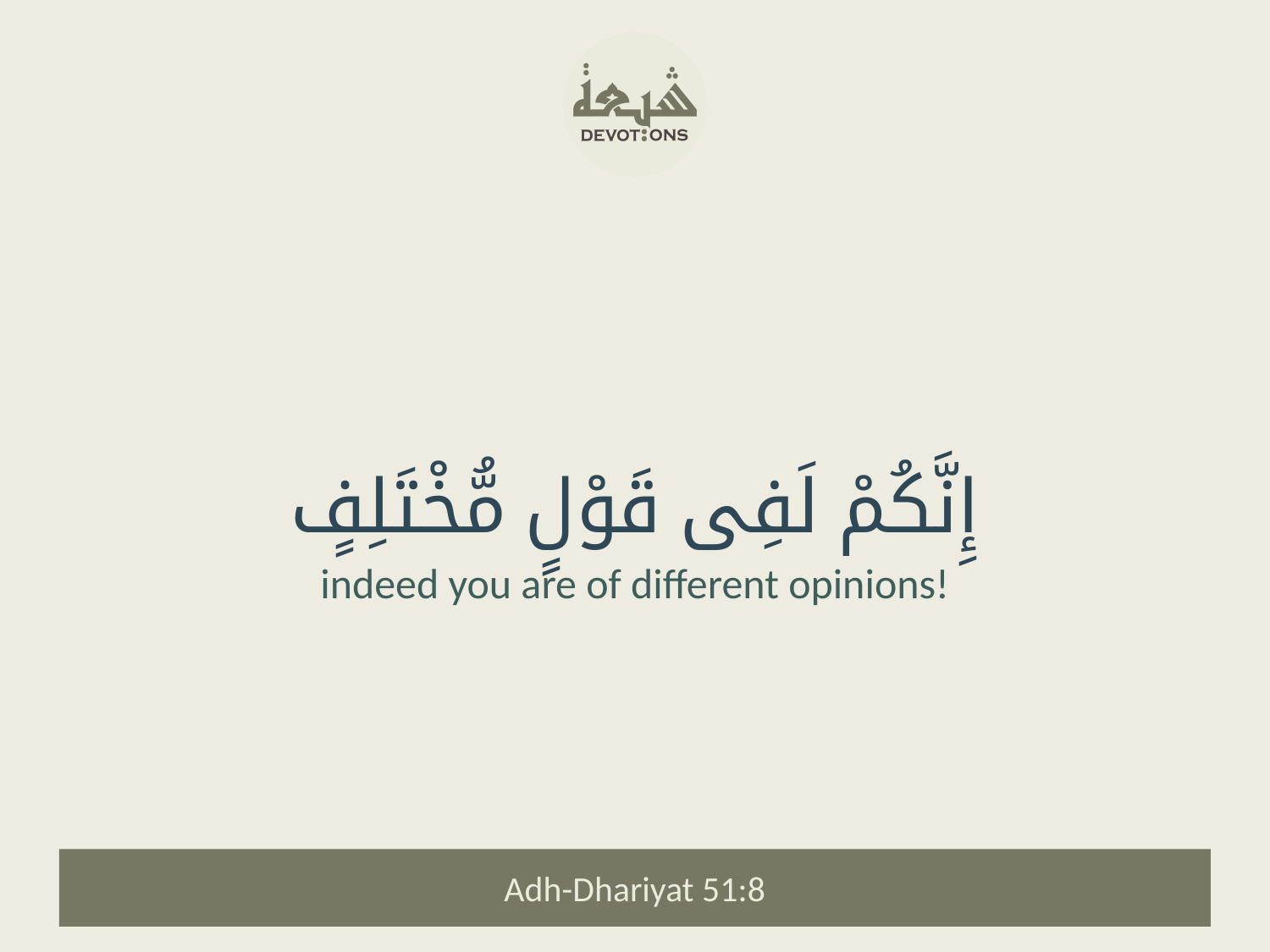

إِنَّكُمْ لَفِى قَوْلٍ مُّخْتَلِفٍ
indeed you are of different opinions!
Adh-Dhariyat 51:8